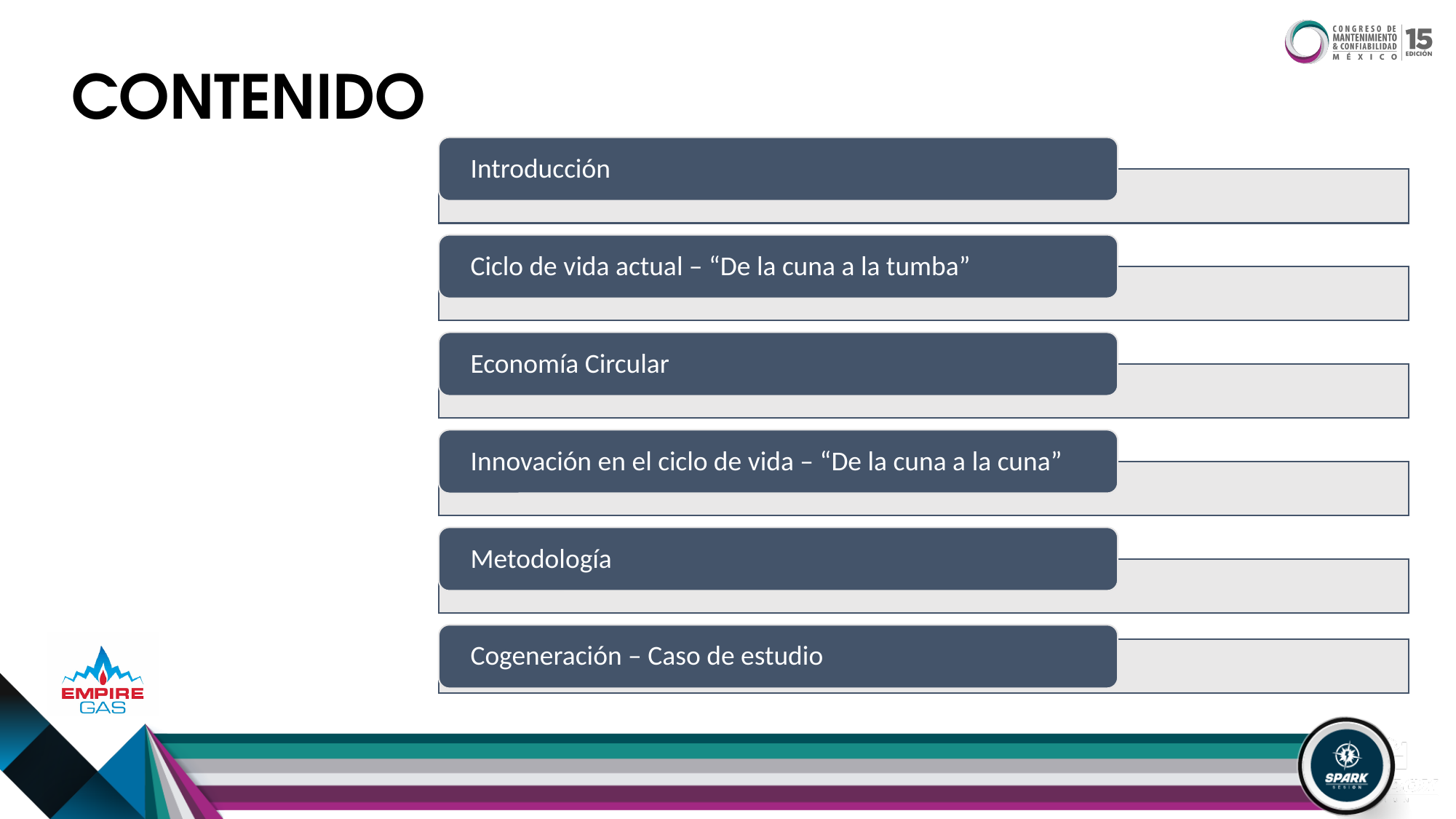

# CONTENIDO
Introducción
Ciclo de vida actual – “De la cuna a la tumba”
Economía Circular
Innovación en el ciclo de vida – “De la cuna a la cuna”
Metodología
Cogeneración – Caso de estudio